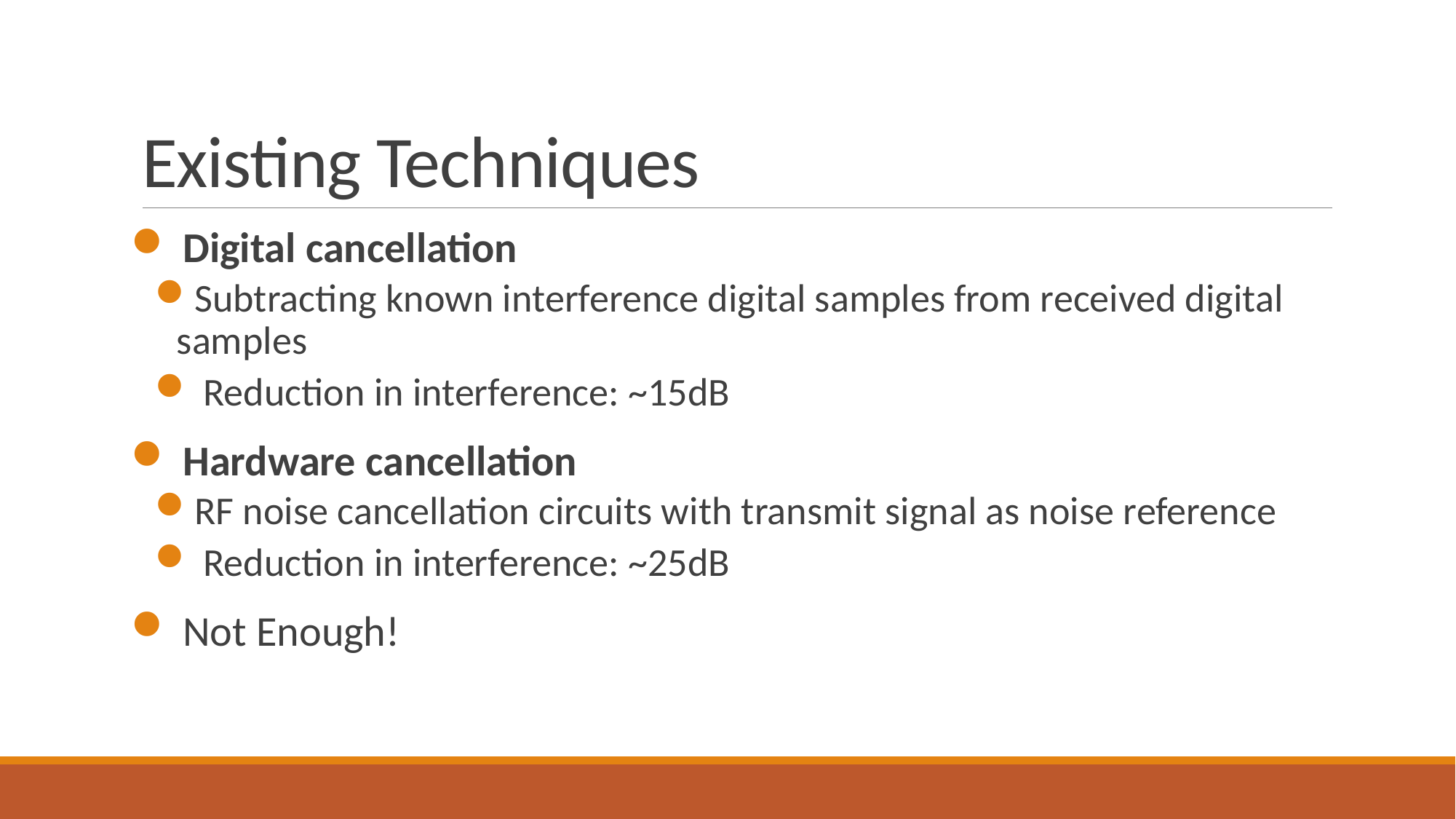

# Existing Techniques
 Digital cancellation
Subtracting known interference digital samples from received digital samples
 Reduction in interference: ~15dB
 Hardware cancellation
RF noise cancellation circuits with transmit signal as noise reference
 Reduction in interference: ~25dB
 Not Enough!